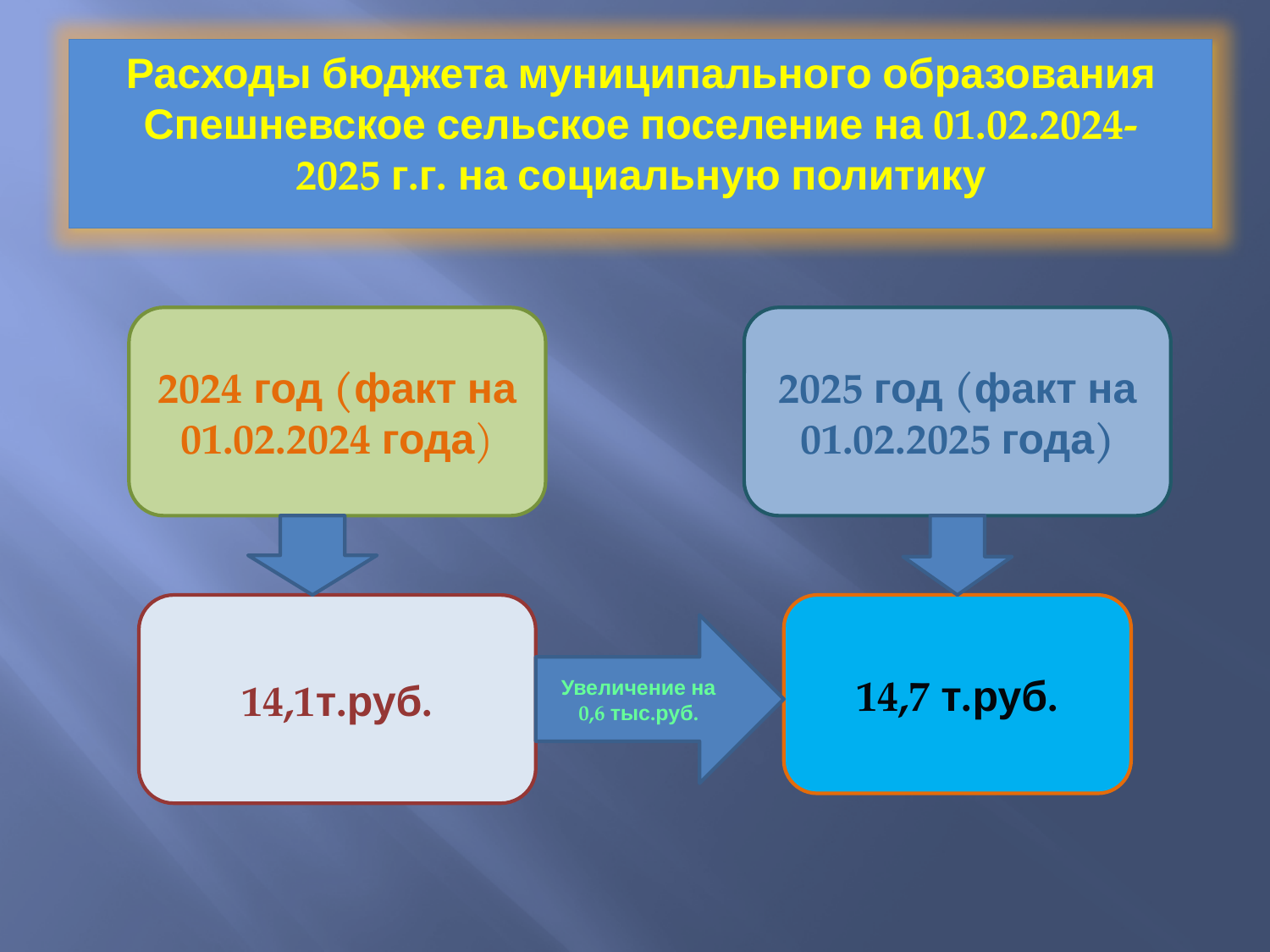

Расходы бюджета муниципального образования Спешневское сельское поселение на 01.02.2024-
2025 г.г. на социальную политику
2024 год (факт на 01.02.2024 года)
2025 год (факт на 01.02.2025 года)

14,1т.руб.
14,7 т.руб.
Увеличение на 0,6 тыс.руб.